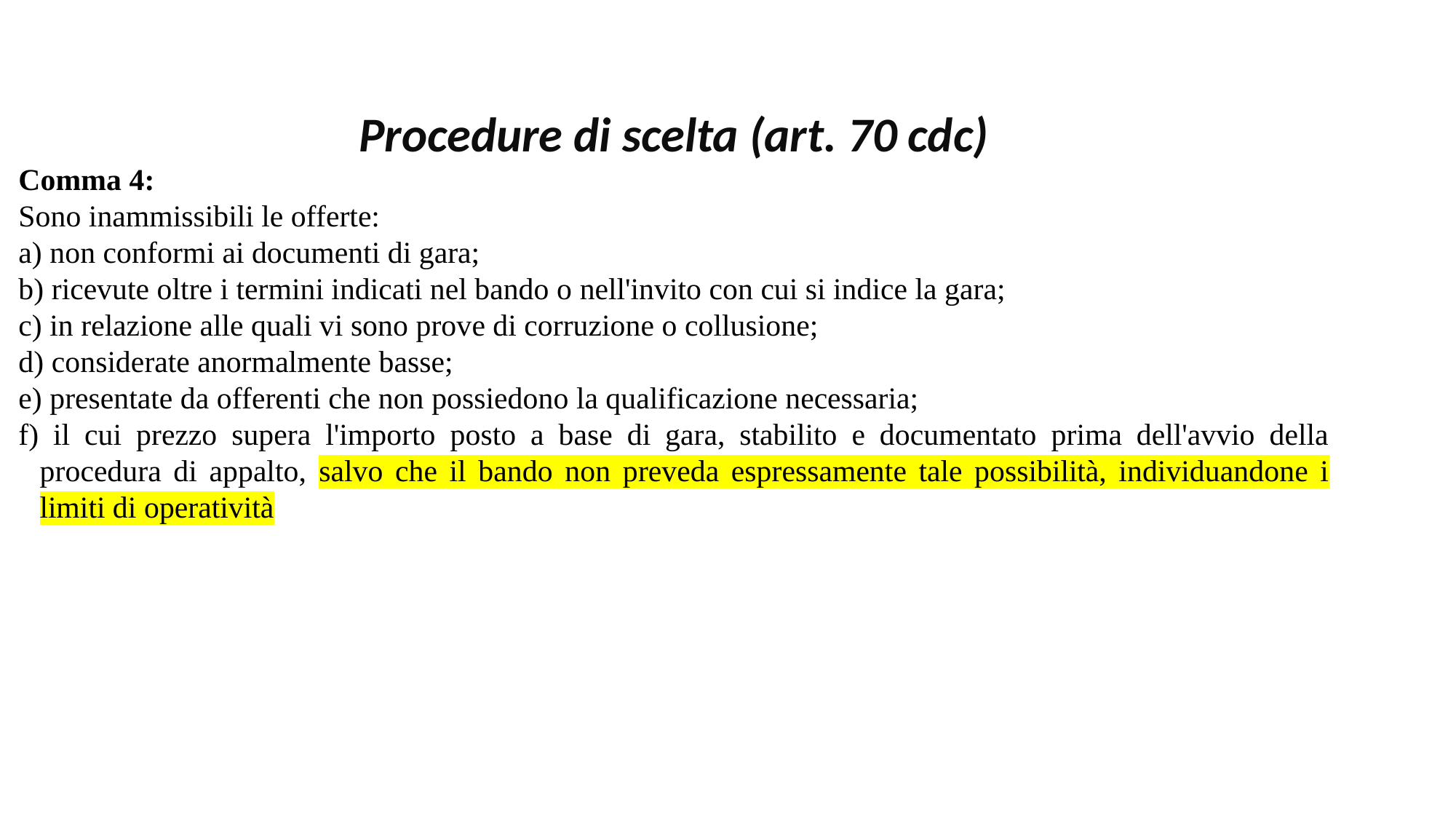

Procedure di scelta (art. 70 cdc)
Comma 4:
Sono inammissibili le offerte:
a) non conformi ai documenti di gara;
b) ricevute oltre i termini indicati nel bando o nell'invito con cui si indice la gara;
c) in relazione alle quali vi sono prove di corruzione o collusione;
d) considerate anormalmente basse;
e) presentate da offerenti che non possiedono la qualificazione necessaria;
f) il cui prezzo supera l'importo posto a base di gara, stabilito e documentato prima dell'avvio della procedura di appalto, salvo che il bando non preveda espressamente tale possibilità, individuandone i limiti di operatività